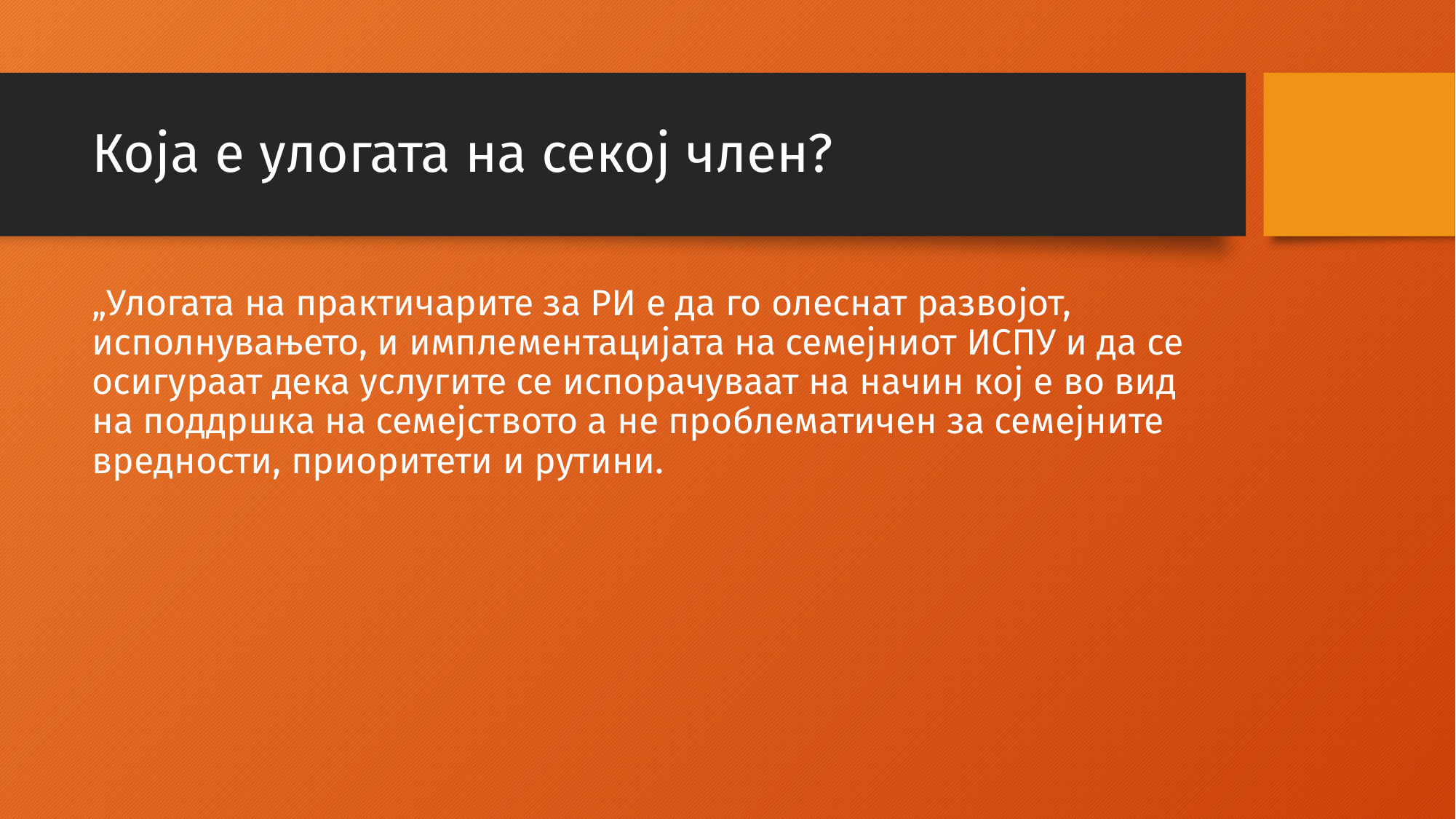

# Која е улогата на секој член?
„Улогата на практичарите за РИ е да го олеснат развојот, исполнувањето, и имплементацијата на семејниот ИСПУ и да се осигураат дека услугите се испорачуваат на начин кој е во вид на поддршка на семејството а не проблематичен за семејните вредности, приоритети и рутини.